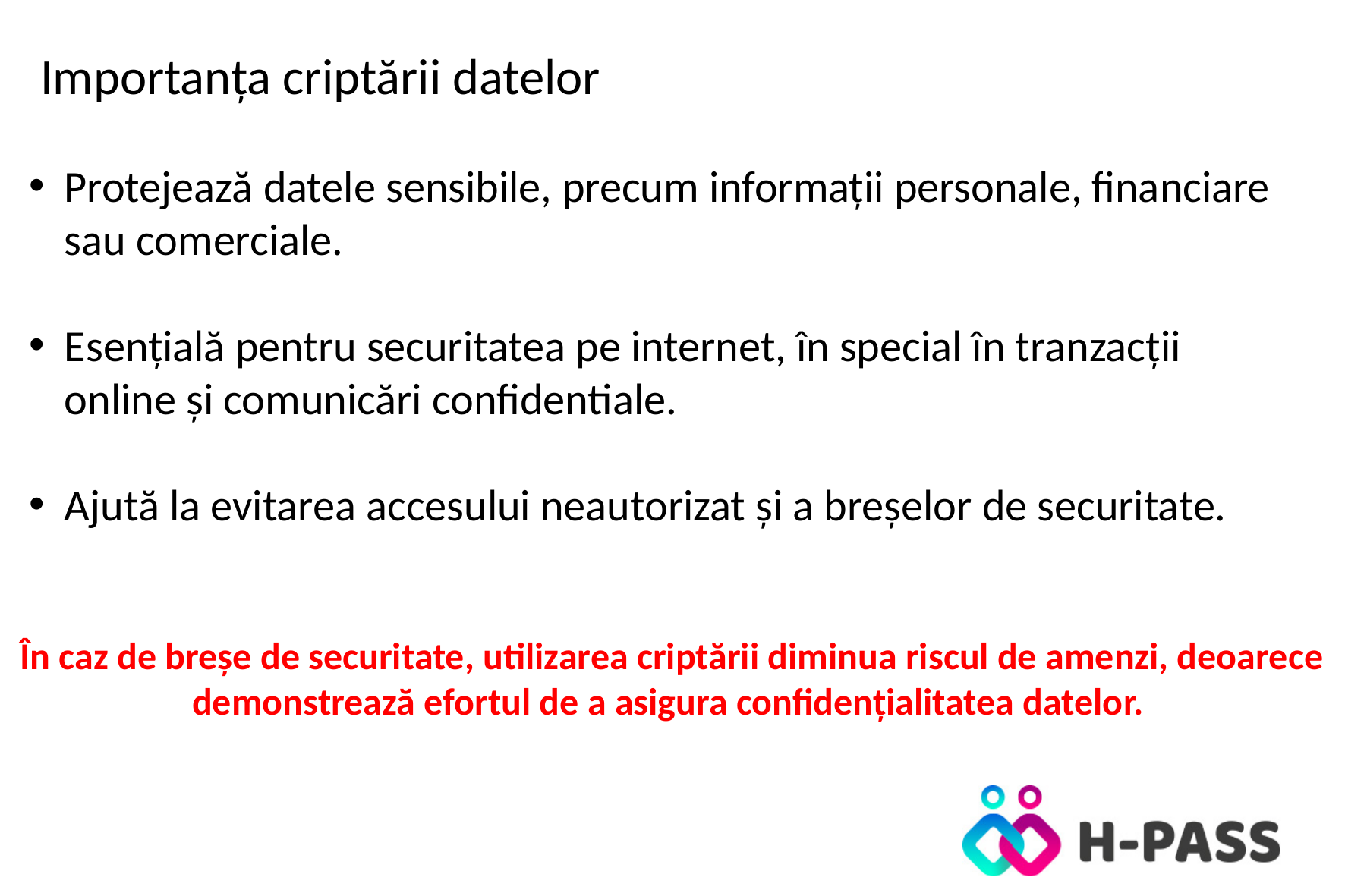

Importanța criptării datelor

Protejează datele sensibile, precum informații personale, financiare sau comerciale.

Esențială pentru securitatea pe internet, în special în tranzacții online și comunicări confidentiale.

Ajută la evitarea accesului neautorizat și a breșelor de securitate.
În caz de breșe de securitate, utilizarea criptării diminua riscul de amenzi, deoarece demonstrează efortul de a asigura confidențialitatea datelor.